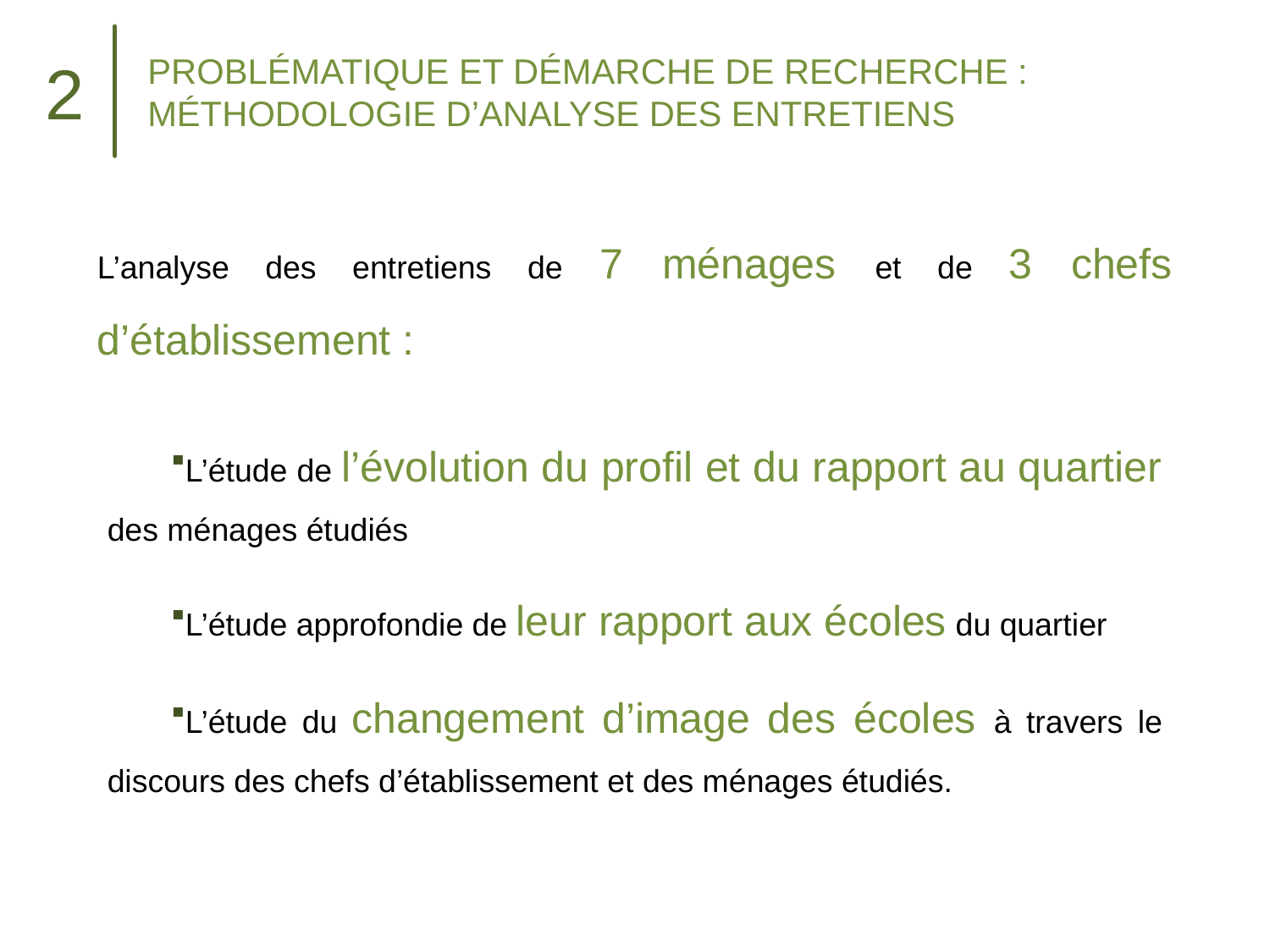

Problématique et démarche de recherche :
Méthodologie d’analyse des entretiens
2
L’analyse des entretiens de 7 ménages et de 3 chefs d’établissement :
L’étude de l’évolution du profil et du rapport au quartier des ménages étudiés
L’étude approfondie de leur rapport aux écoles du quartier
L’étude du changement d’image des écoles à travers le discours des chefs d’établissement et des ménages étudiés.

6